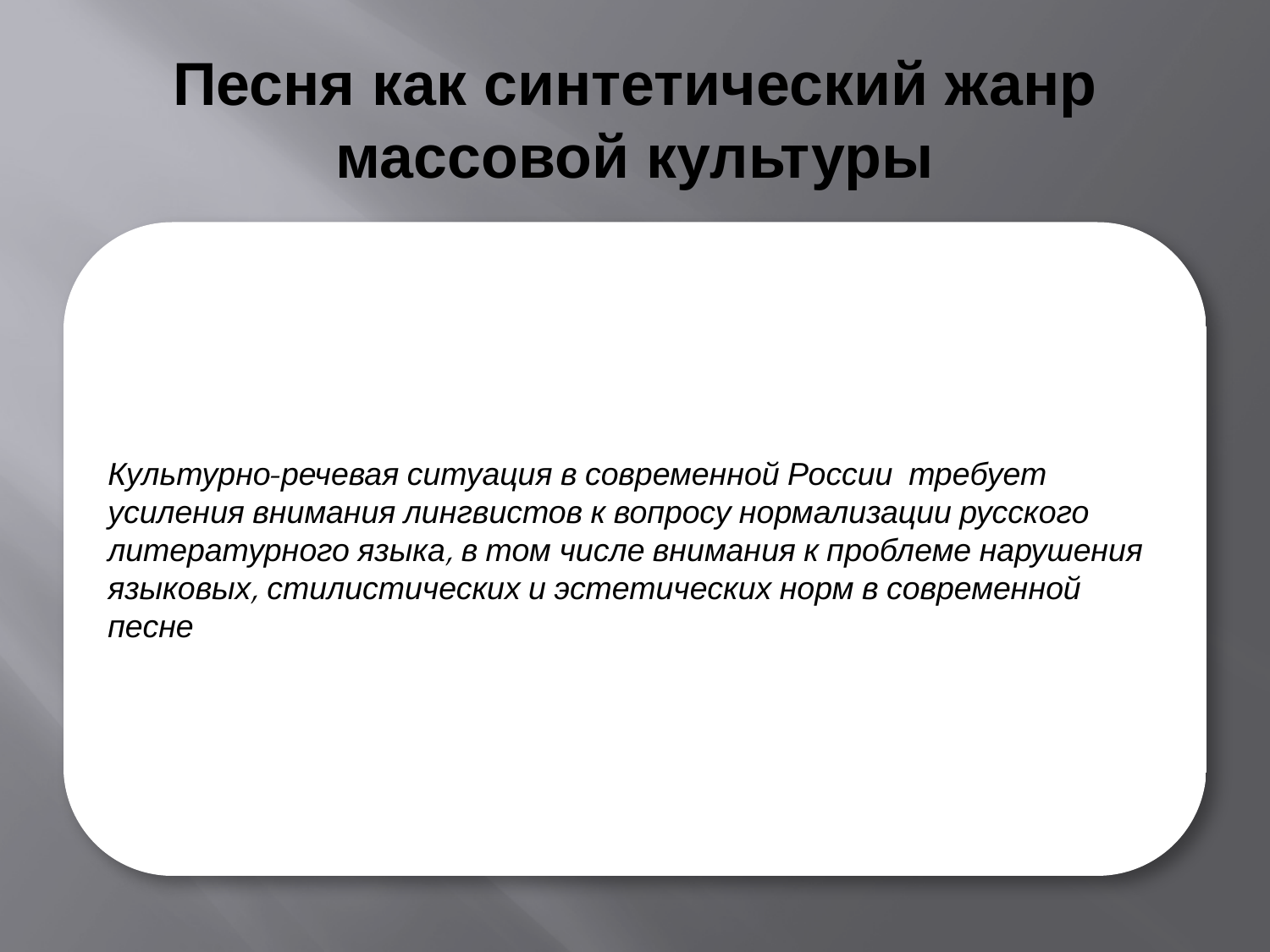

# Песня как синтетический жанр массовой культуры
Культурно-речевая ситуация в современной России  требует усиления внимания лингвистов к вопросу нормализации русского литературного языка, в том числе внимания к проблеме нарушения языковых, стилистических и эстетических норм в современной песне